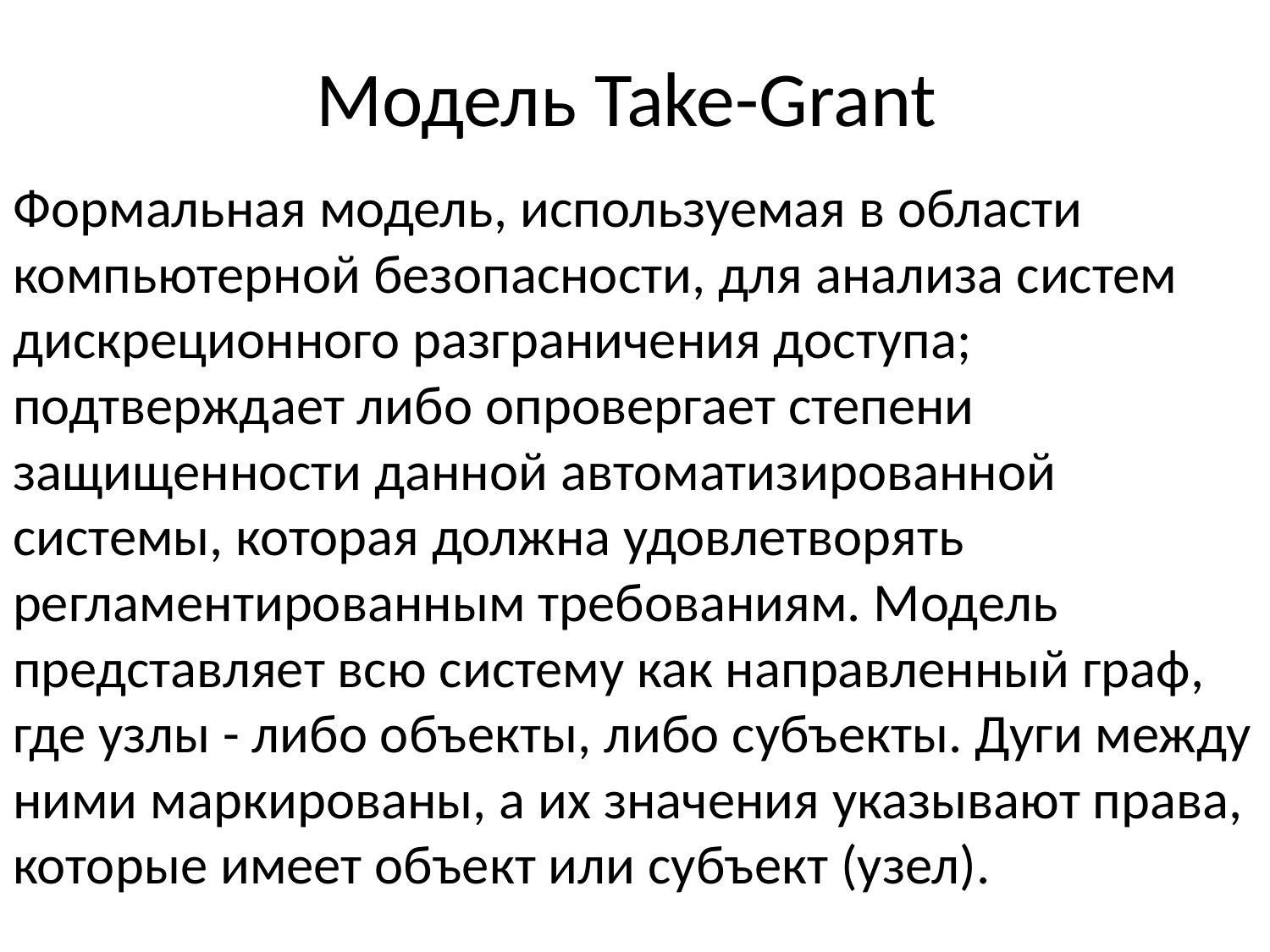

# Модель Take-Grant
Формальная модель, используемая в области компьютерной безопасности, для анализа систем дискреционного разграничения доступа; подтверждает либо опровергает степени защищенности данной автоматизированной системы, которая должна удовлетворять регламентированным требованиям. Модель представляет всю систему как направленный граф, где узлы - либо объекты, либо субъекты. Дуги между ними маркированы, а их значения указывают права, которые имеет объект или субъект (узел).